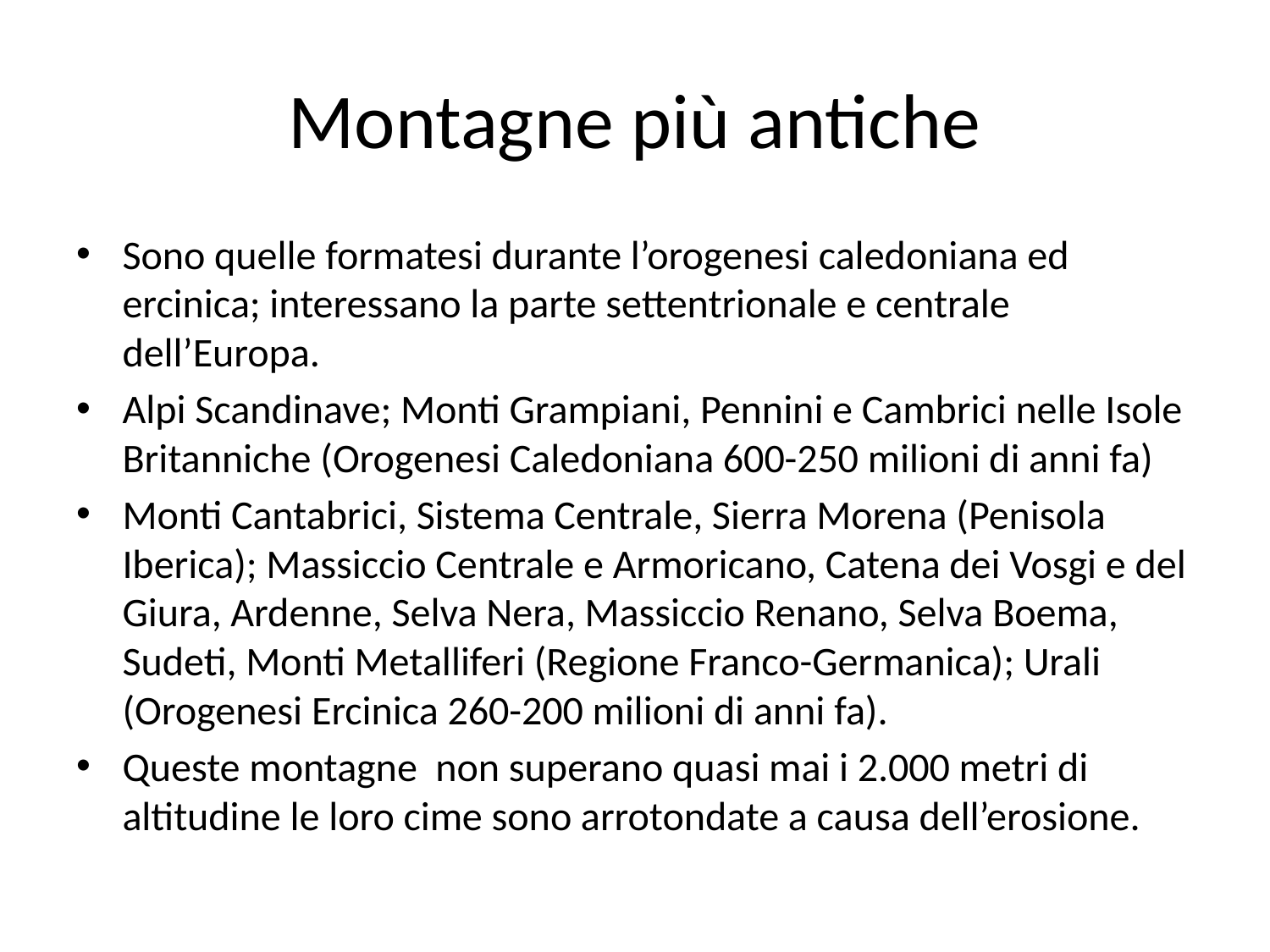

# Montagne più antiche
Sono quelle formatesi durante l’orogenesi caledoniana ed ercinica; interessano la parte settentrionale e centrale dell’Europa.
Alpi Scandinave; Monti Grampiani, Pennini e Cambrici nelle Isole Britanniche (Orogenesi Caledoniana 600-250 milioni di anni fa)
Monti Cantabrici, Sistema Centrale, Sierra Morena (Penisola Iberica); Massiccio Centrale e Armoricano, Catena dei Vosgi e del Giura, Ardenne, Selva Nera, Massiccio Renano, Selva Boema, Sudeti, Monti Metalliferi (Regione Franco-Germanica); Urali (Orogenesi Ercinica 260-200 milioni di anni fa).
Queste montagne  non superano quasi mai i 2.000 metri di altitudine le loro cime sono arrotondate a causa dell’erosione.